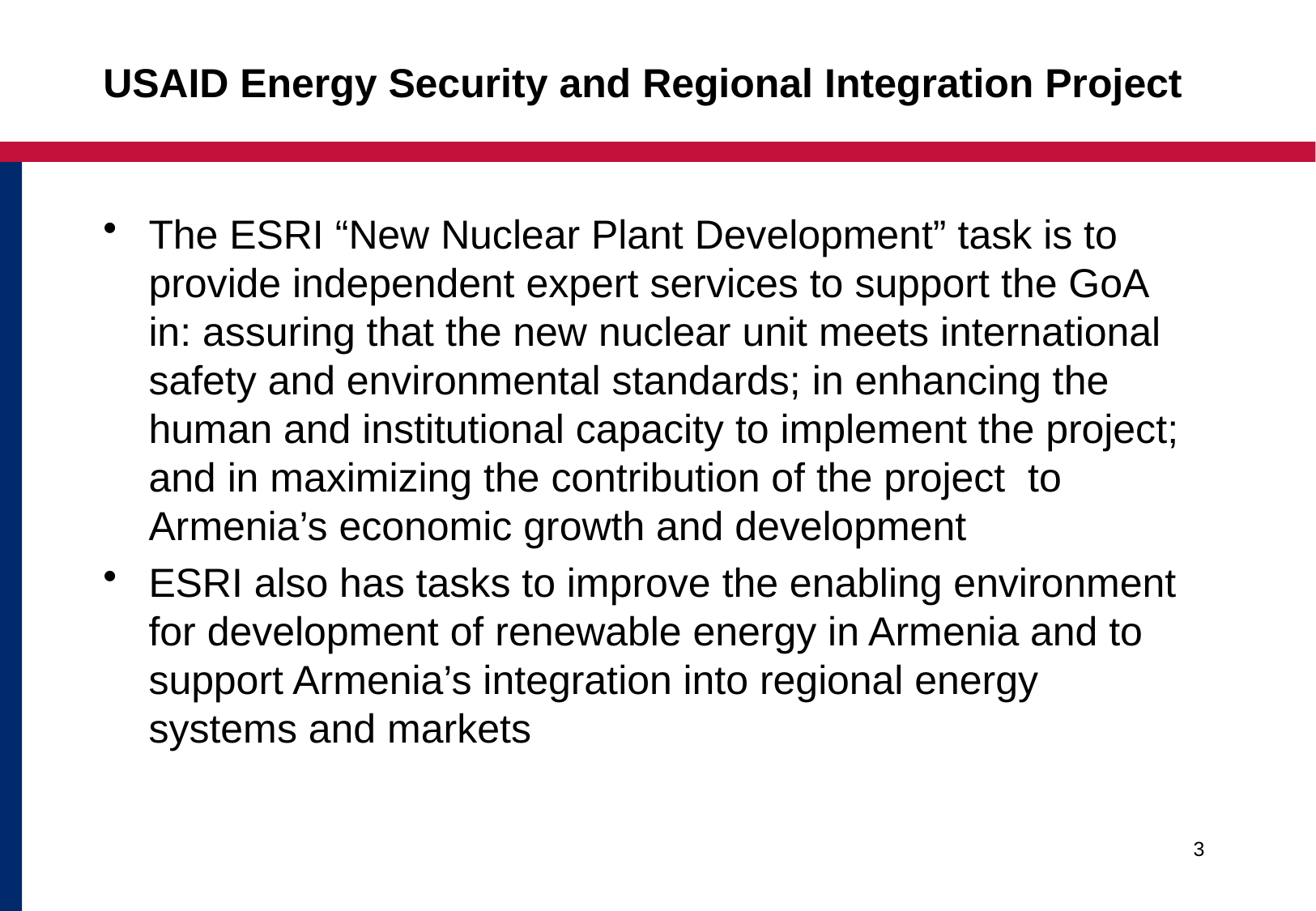

# USAID Energy Security and Regional Integration Project
The ESRI “New Nuclear Plant Development” task is to provide independent expert services to support the GoA in: assuring that the new nuclear unit meets international safety and environmental standards; in enhancing the human and institutional capacity to implement the project; and in maximizing the contribution of the project  to Armenia’s economic growth and development
ESRI also has tasks to improve the enabling environment for development of renewable energy in Armenia and to support Armenia’s integration into regional energy systems and markets
3